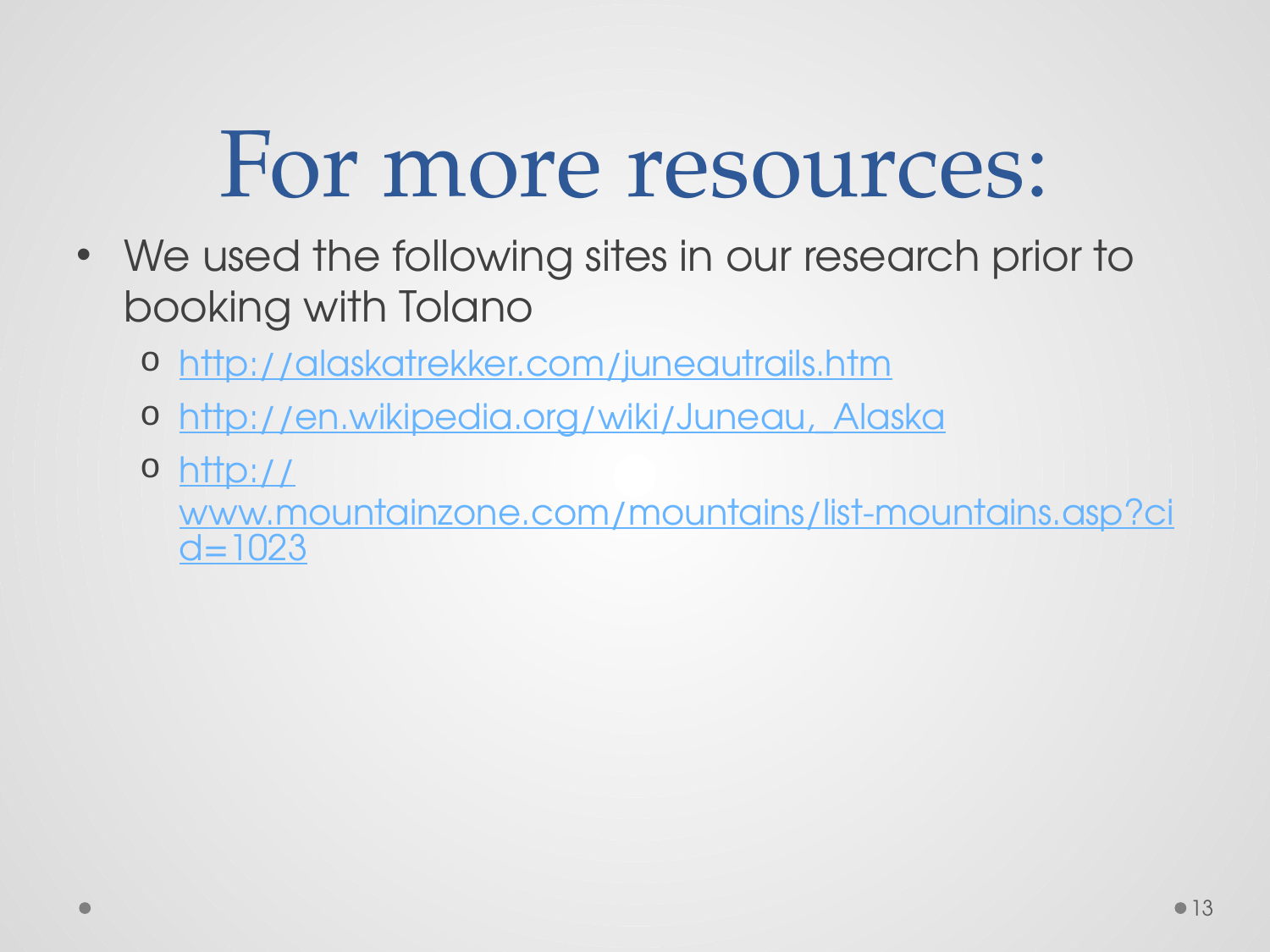

# For more resources:
We used the following sites in our research prior to booking with Tolano
http://alaskatrekker.com/juneautrails.htm
http://en.wikipedia.org/wiki/Juneau,_Alaska
http://www.mountainzone.com/mountains/list-mountains.asp?cid=1023

13